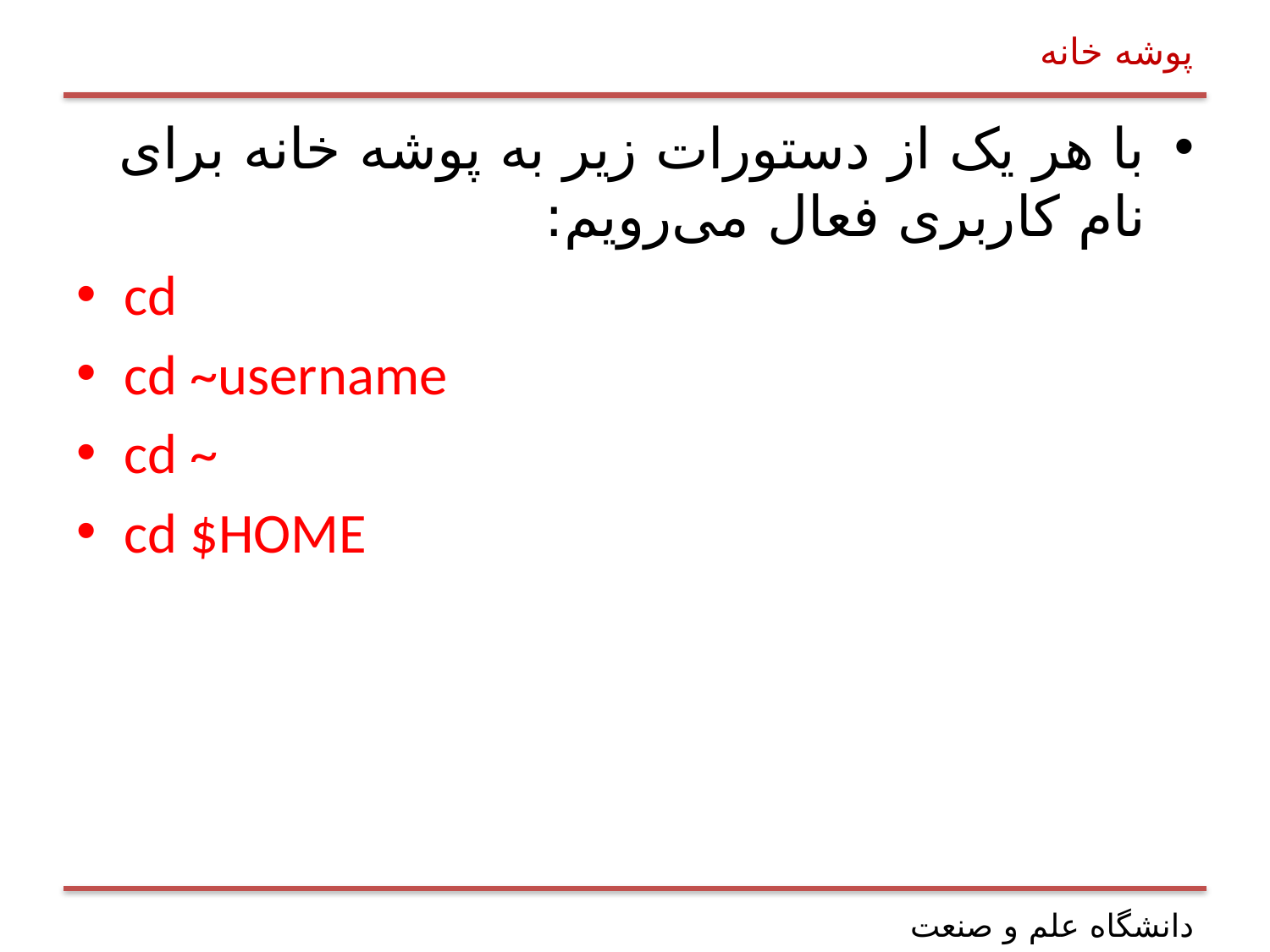

# پوشه خانه
با هر یک از دستورات زیر به پوشه خانه برای نام کاربری فعال می‌رویم:
cd
cd ~username
cd ~
cd $HOME